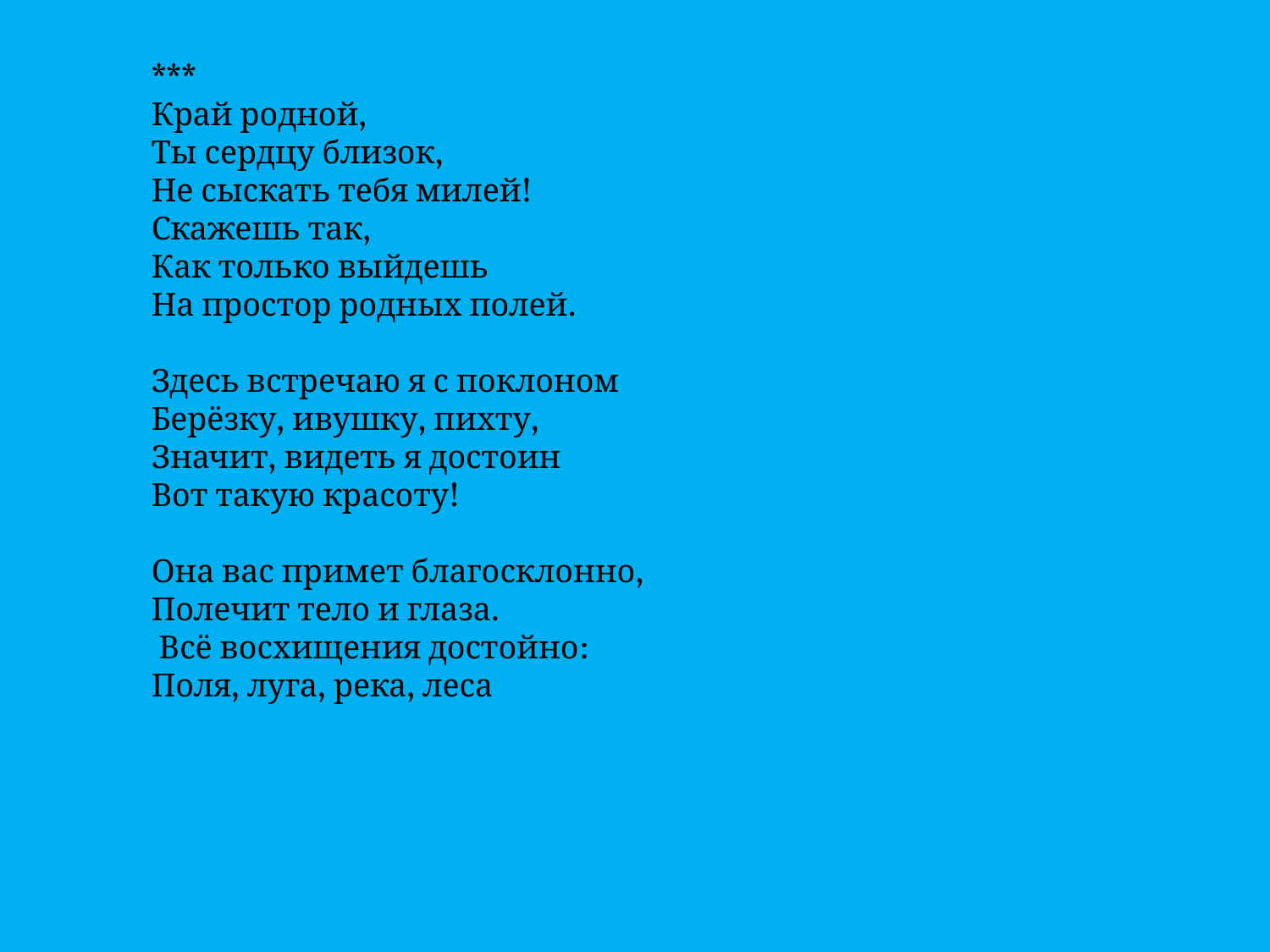

***
Край родной,
Ты сердцу близок,
Не сыскать тебя милей!
Скажешь так,
Как только выйдешь
На простор родных полей.

Здесь встречаю я с поклоном
Берёзку, ивушку, пихту,
Значит, видеть я достоин
Вот такую красоту!

Она вас примет благосклонно,
Полечит тело и глаза.
 Всё восхищения достойно:
Поля, луга, река, леса